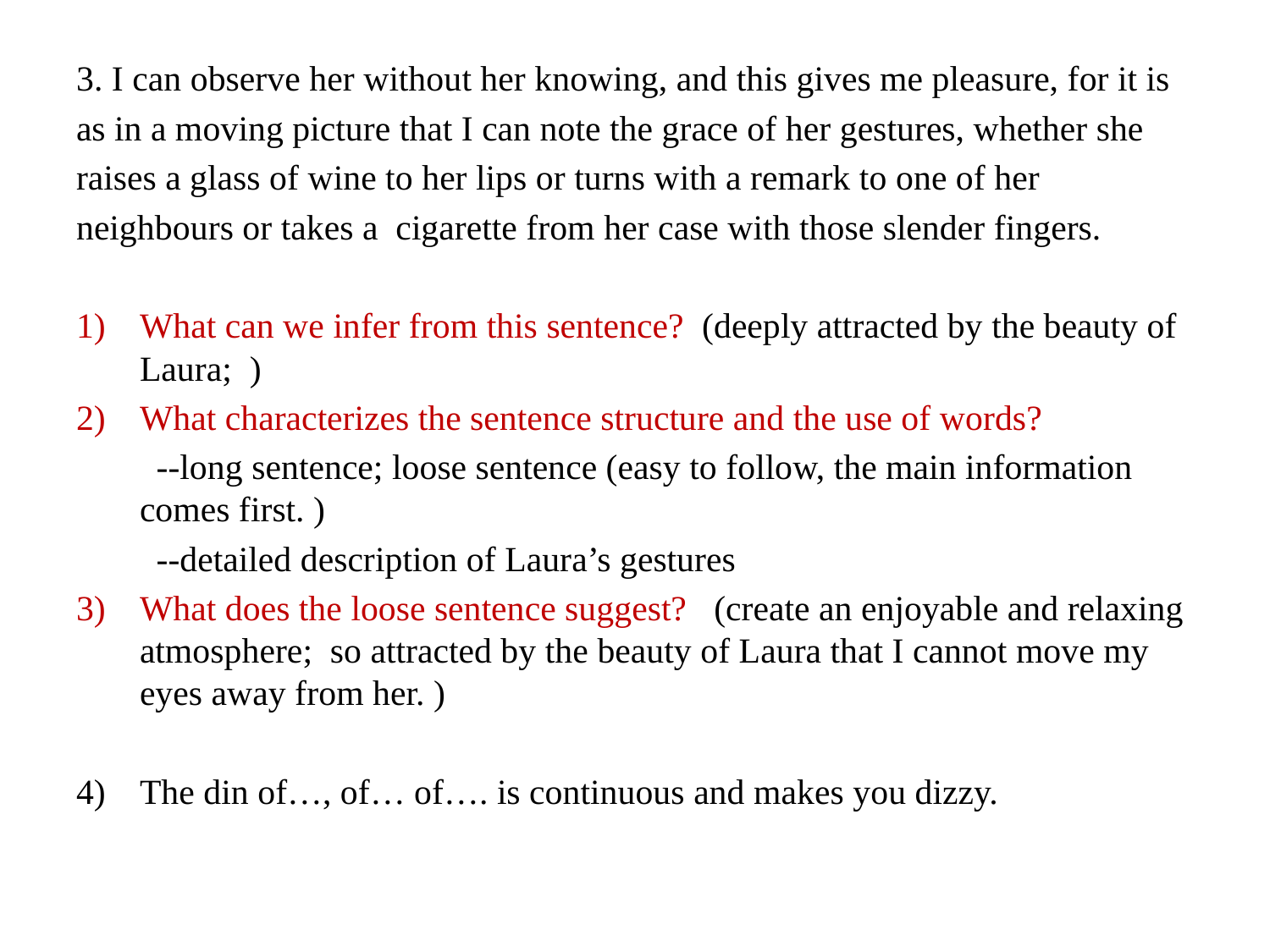

3. I can observe her without her knowing, and this gives me pleasure, for it is
as in a moving picture that I can note the grace of her gestures, whether she
raises a glass of wine to her lips or turns with a remark to one of her
neighbours or takes a  cigarette from her case with those slender fingers.

What can we infer from this sentence?  (deeply attracted by the beauty of Laura;  )
What characterizes the sentence structure and the use of words?
         --long sentence; loose sentence (easy to follow, the main information comes first. )
         --detailed description of Laura’s gestures
What does the loose sentence suggest?   (create an enjoyable and relaxing atmosphere;  so attracted by the beauty of Laura that I cannot move my eyes away from her. )

The din of…, of… of…. is continuous and makes you dizzy.